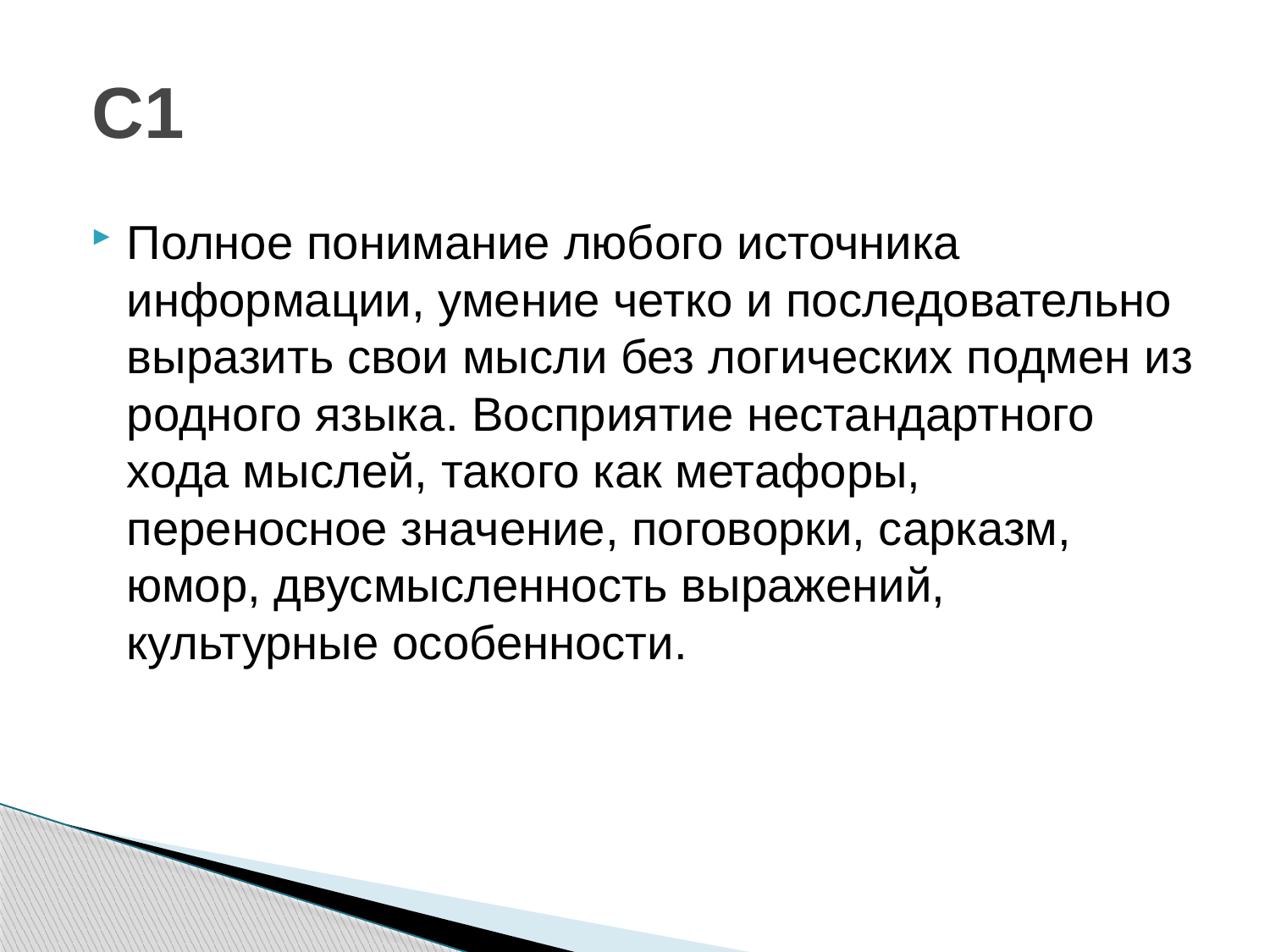

# С1
Полное понимание любого источника информации, умение четко и последовательно выразить свои мысли без логических подмен из родного языка. Восприятие нестандартного хода мыслей, такого как метафоры, переносное значение, поговорки, сарказм, юмор, двусмысленность выражений, культурные особенности.